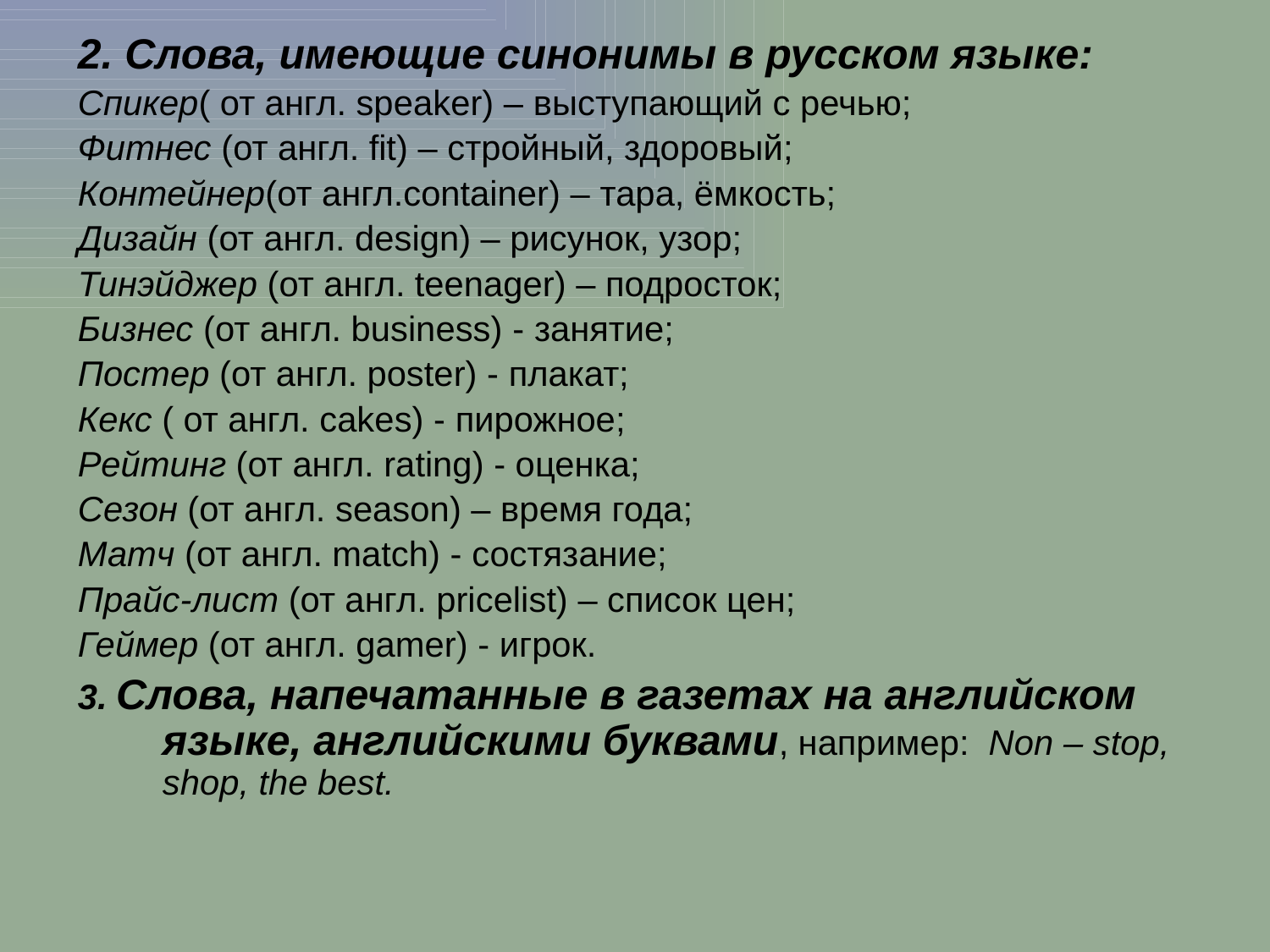

2. Слова, имеющие синонимы в русском языке:
Спикер( от англ. speaker) – выступающий с речью;
Фитнес (от англ. fit) – стройный, здоровый;
Контейнер(от англ.container) – тара, ёмкость;
Дизайн (от англ. design) – рисунок, узор;
Тинэйджер (от англ. teenager) – подросток;
Бизнес (от англ. business) - занятие;
Постер (от англ. poster) - плакат;
Кекс ( от англ. cakes) - пирожное;
Рейтинг (от англ. rating) - оценка;
Сезон (от англ. season) – время года;
Матч (от англ. match) - состязание;
Прайс-лист (от англ. pricelist) – список цен;
Геймер (от англ. gamer) - игрок.
3. Слова, напечатанные в газетах на английском языке, английскими буквами, например:  Non – stop, shop, the best.